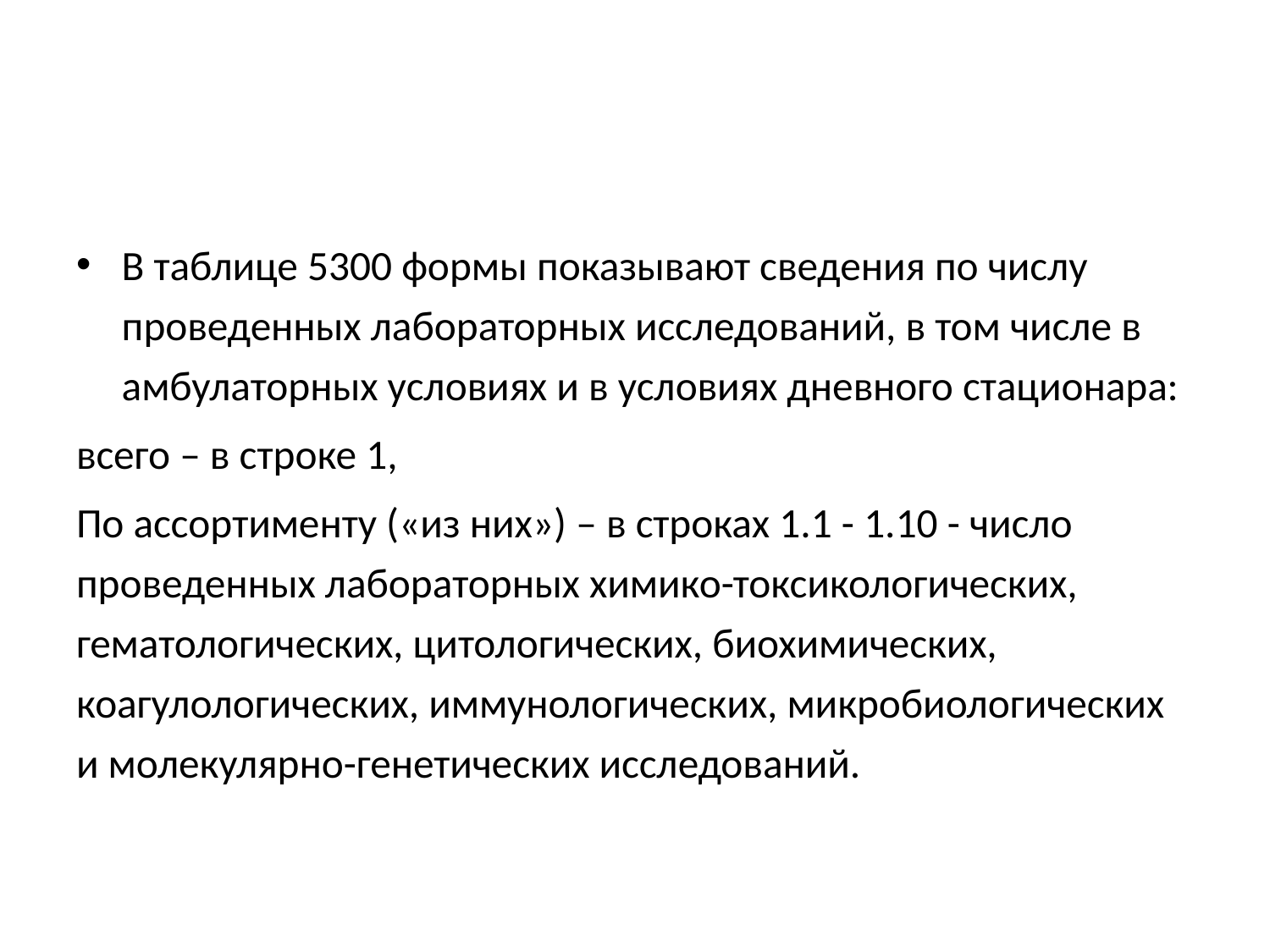

В таблице 5300 формы показывают сведения по числу проведенных лабораторных исследований, в том числе в амбулаторных условиях и в условиях дневного стационара:
всего – в строке 1,
По ассортименту («из них») – в строках 1.1 - 1.10 - число проведенных лабораторных химико-токсикологических, гематологических, цитологических, биохимических, коагулологических, иммунологических, микробиологических и молекулярно-генетических исследований.